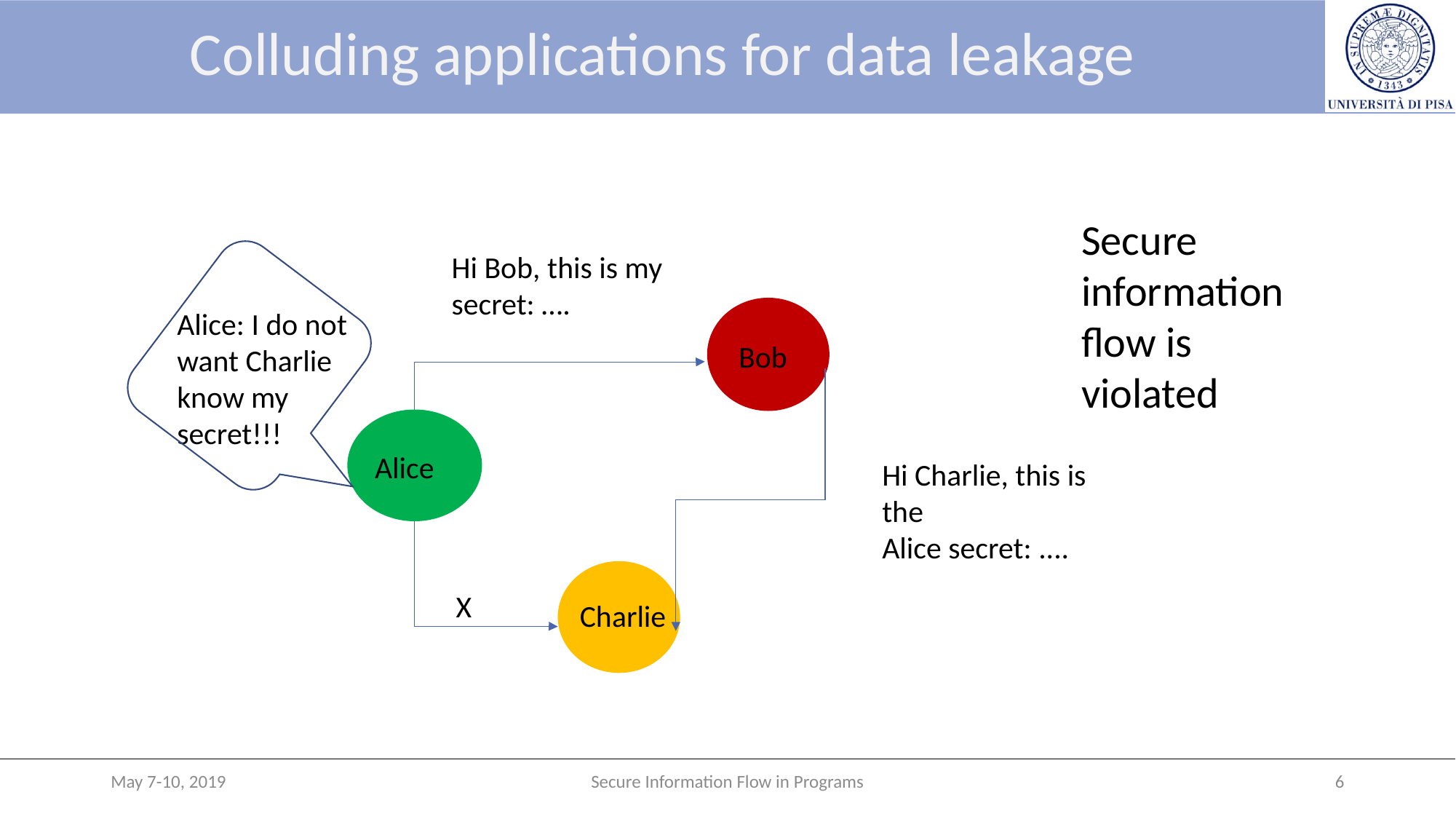

# Colluding applications for data leakage
Secure information flow is violated
Hi Bob, this is my secret: ….

Alice: I do not want Charlie know my secret!!!
Bob

Alice
Hi Charlie, this is the
Alice secret: ....

X
Charlie
May 7-10, 2019
Secure Information Flow in Programs
6